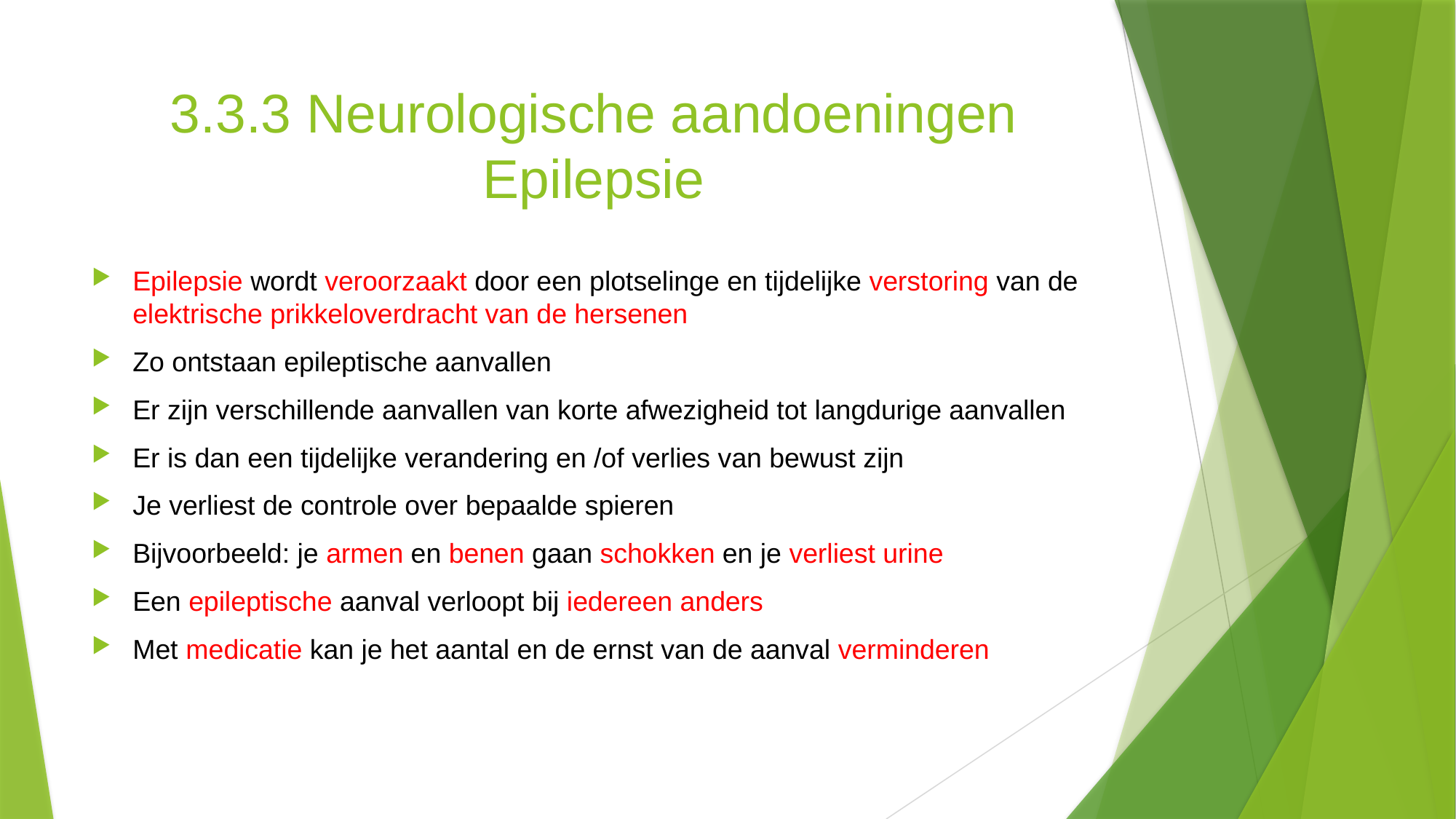

# 3.3.3 Neurologische aandoeningen Epilepsie
Epilepsie wordt veroorzaakt door een plotselinge en tijdelijke verstoring van de elektrische prikkeloverdracht van de hersenen
Zo ontstaan epileptische aanvallen
Er zijn verschillende aanvallen van korte afwezigheid tot langdurige aanvallen
Er is dan een tijdelijke verandering en /of verlies van bewust zijn
Je verliest de controle over bepaalde spieren
Bijvoorbeeld: je armen en benen gaan schokken en je verliest urine
Een epileptische aanval verloopt bij iedereen anders
Met medicatie kan je het aantal en de ernst van de aanval verminderen